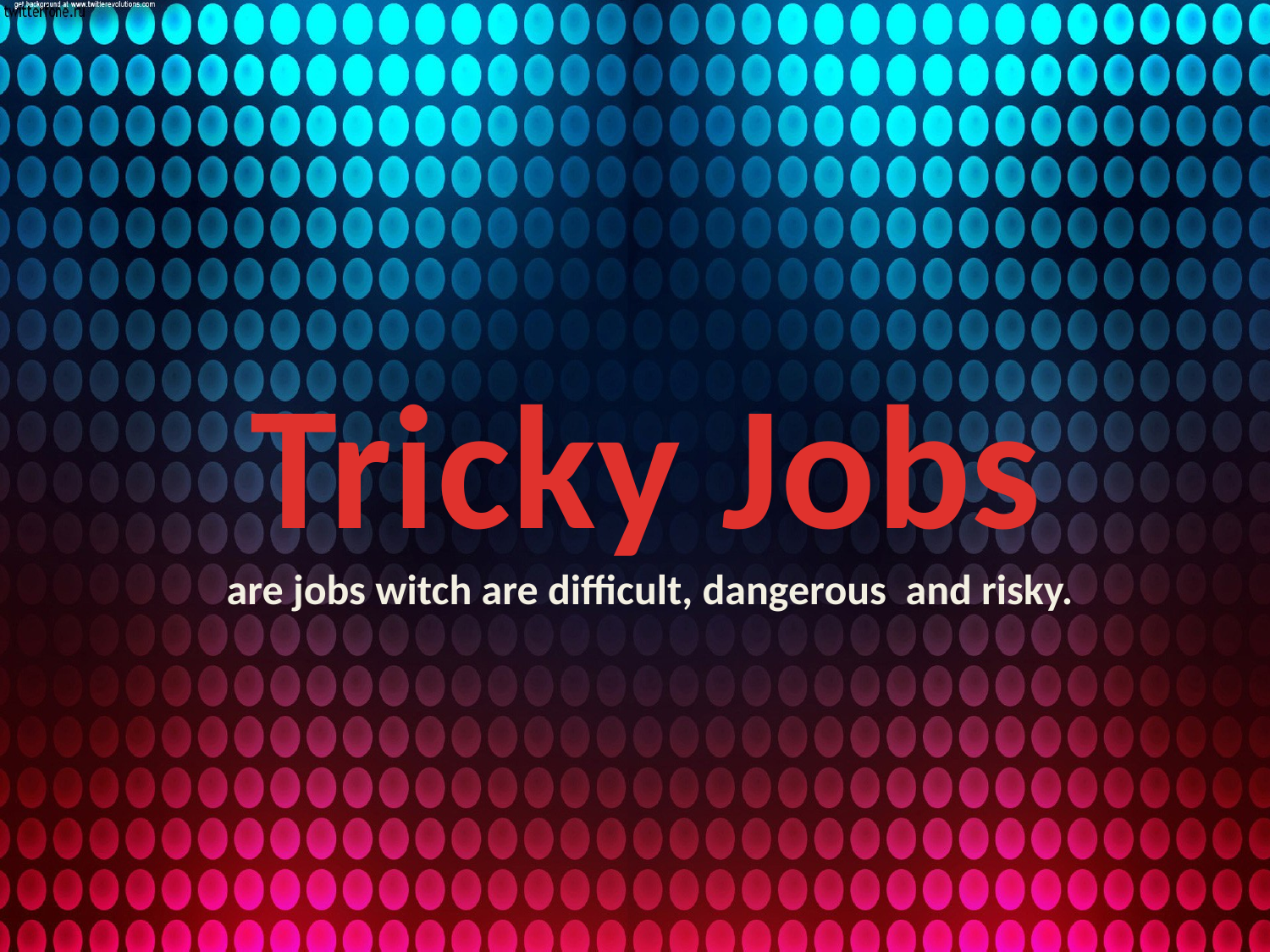

Tricky Jobs
are jobs witch are difficult, dangerous  and risky.